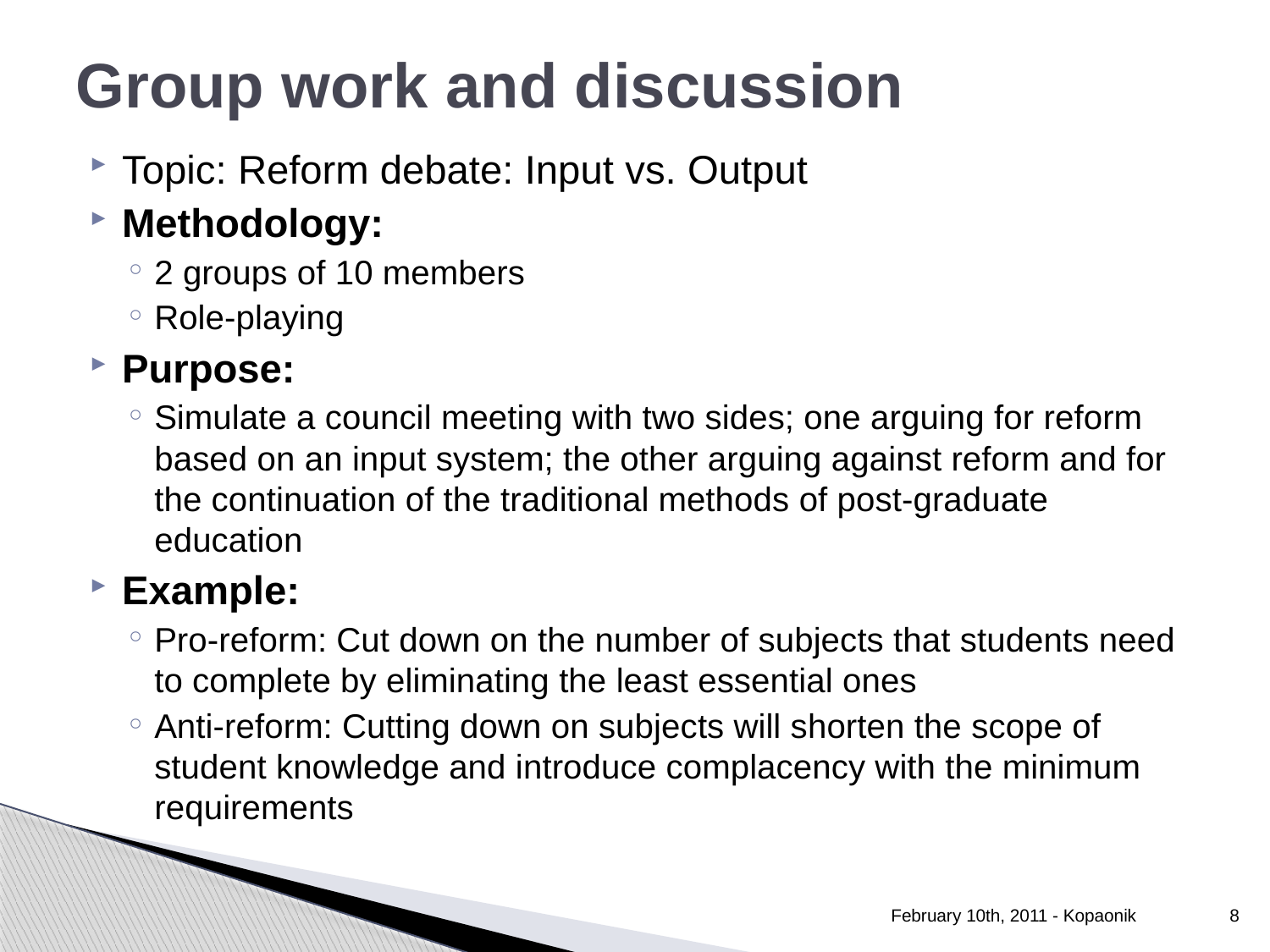

# Group work and discussion
Topic: Reform debate: Input vs. Output
Methodology:
2 groups of 10 members
Role-playing
Purpose:
Simulate a council meeting with two sides; one arguing for reform based on an input system; the other arguing against reform and for the continuation of the traditional methods of post-graduate education
Example:
Pro-reform: Cut down on the number of subjects that students need to complete by eliminating the least essential ones
Anti-reform: Cutting down on subjects will shorten the scope of student knowledge and introduce complacency with the minimum requirements
February 10th, 2011 - Kopaonik
8